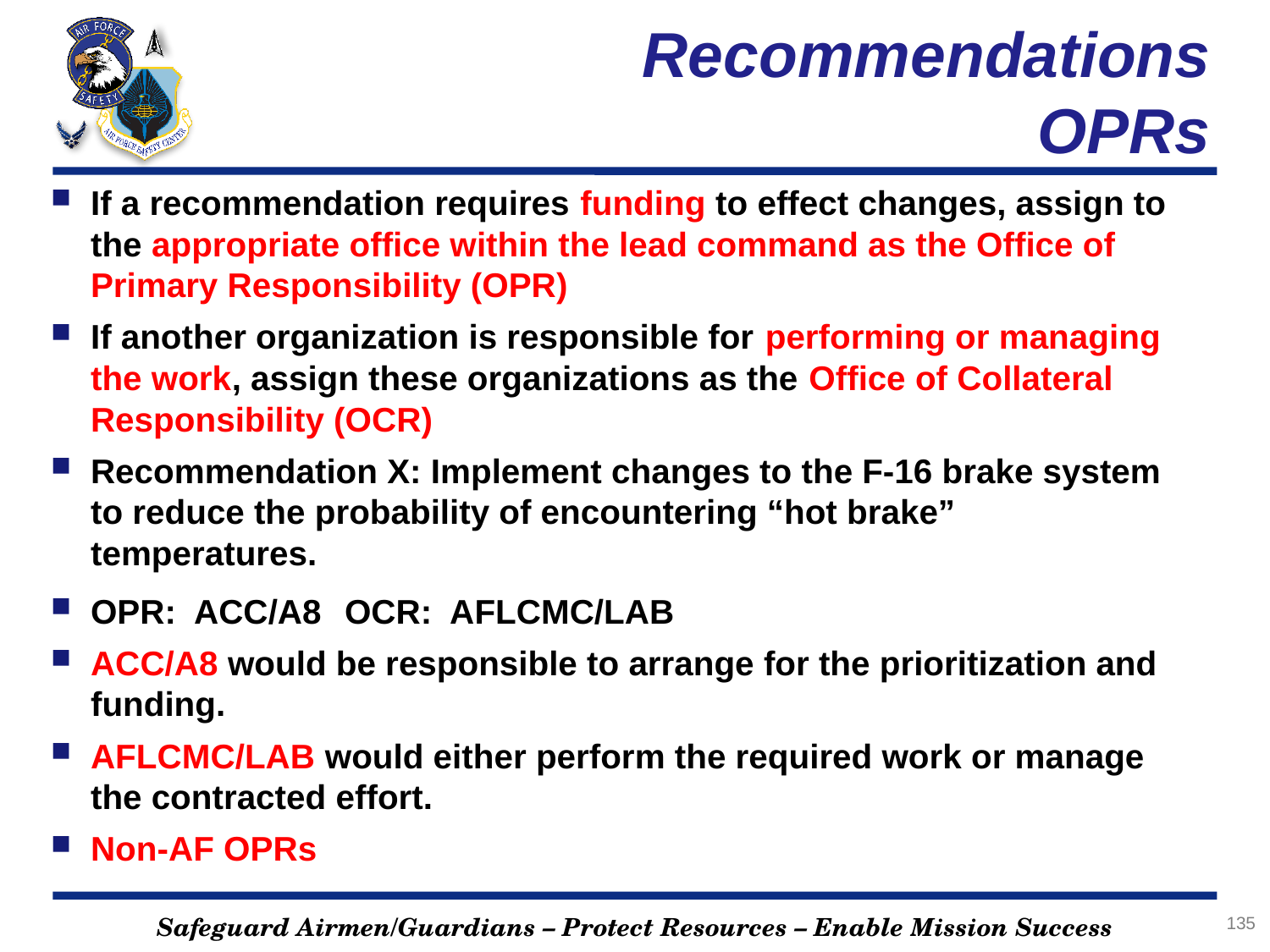

# Recommendations OPRs
If a recommendation requires funding to effect changes, assign to the appropriate office within the lead command as the Office of Primary Responsibility (OPR)
If another organization is responsible for performing or managing the work, assign these organizations as the Office of Collateral Responsibility (OCR)
Recommendation X: Implement changes to the F-16 brake system to reduce the probability of encountering “hot brake” temperatures.
OPR:  ACC/A8  	OCR:  AFLCMC/LAB
ACC/A8 would be responsible to arrange for the prioritization and funding.
AFLCMC/LAB would either perform the required work or manage the contracted effort.
Non-AF OPRs

135